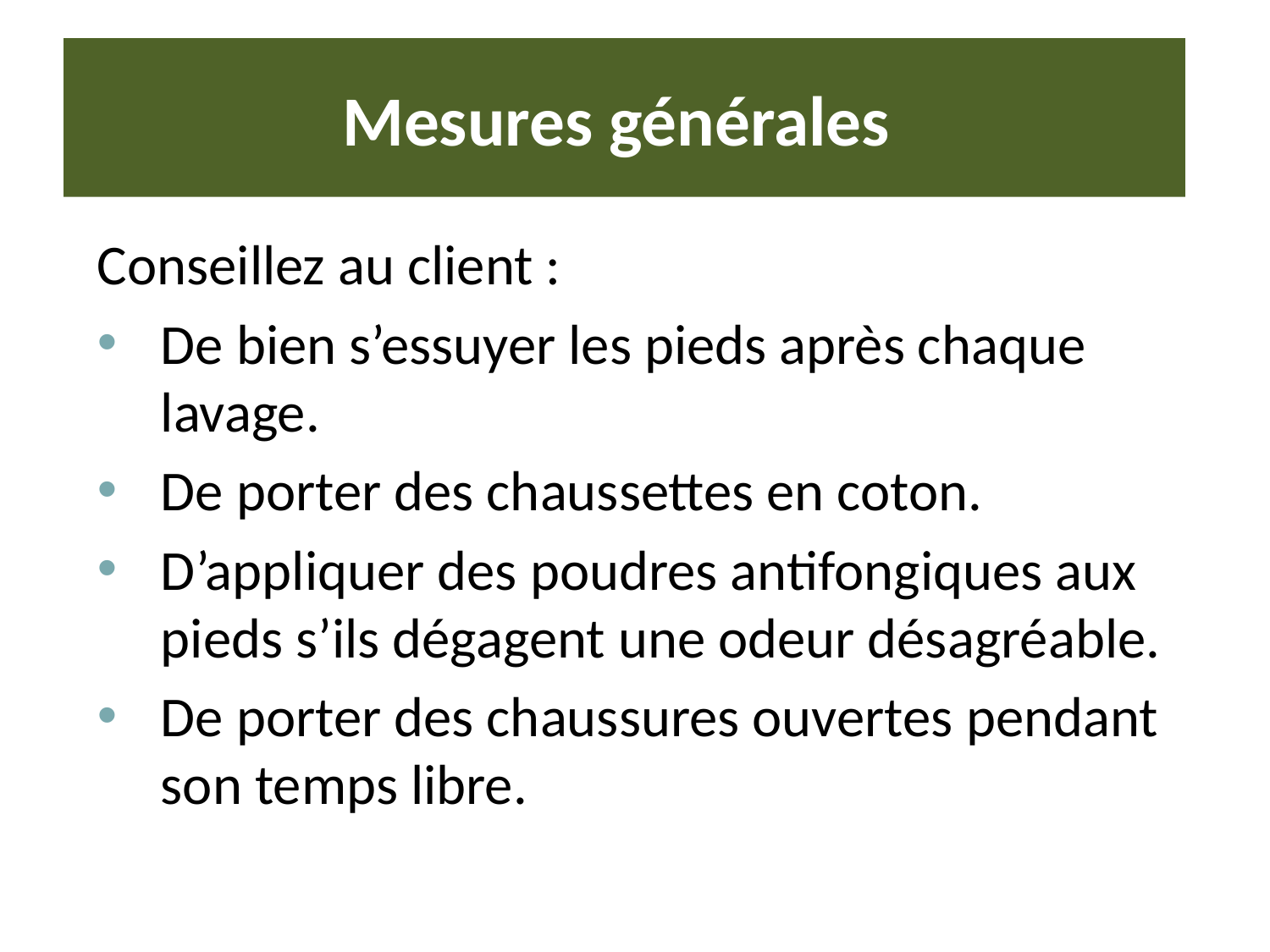

# Mesures générales
Conseillez au client :
De bien s’essuyer les pieds après chaque lavage.
De porter des chaussettes en coton.
D’appliquer des poudres antifongiques aux pieds s’ils dégagent une odeur désagréable.
De porter des chaussures ouvertes pendant son temps libre.